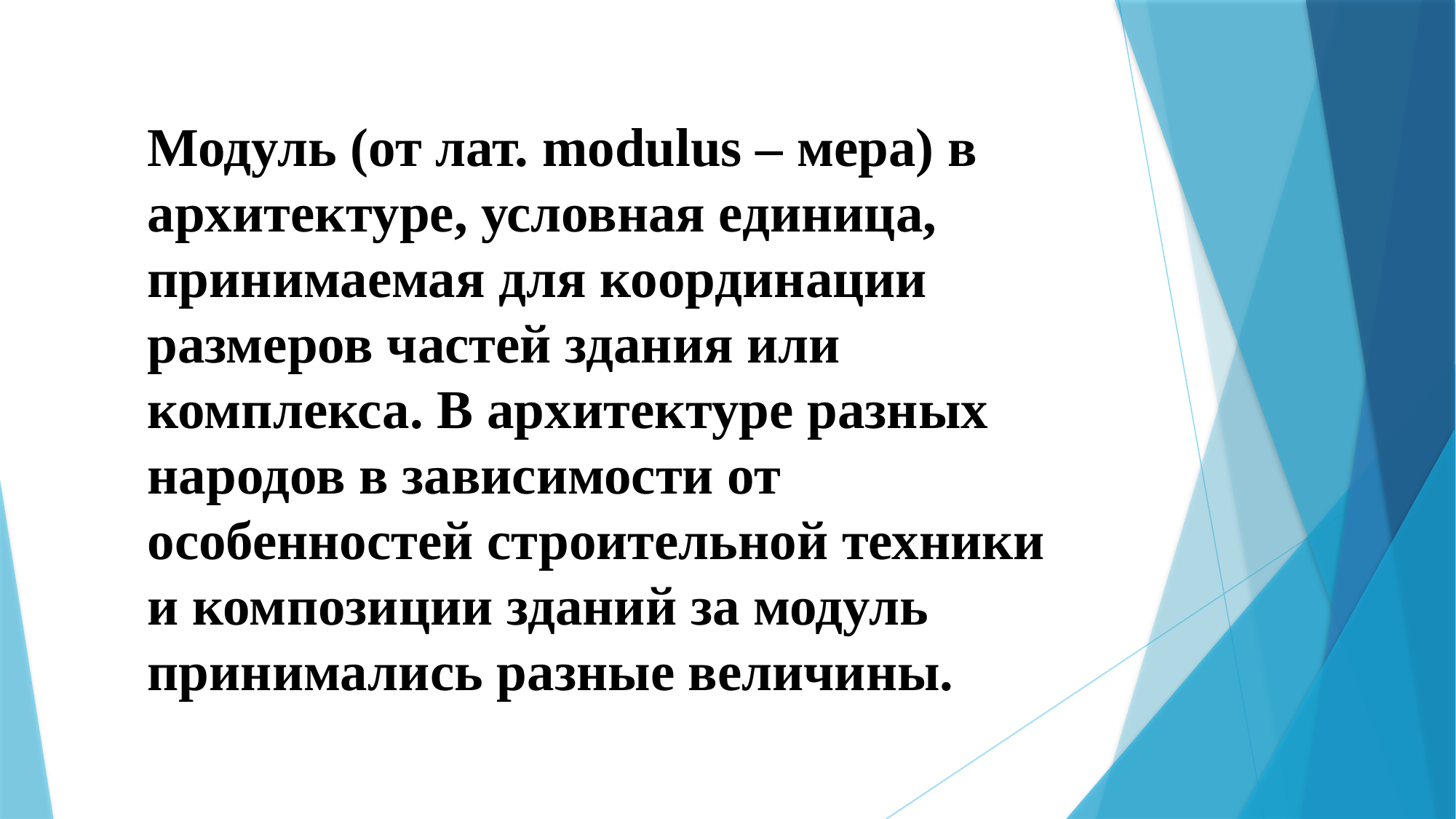

Модуль (от лат. modulus – мера) в архитектуре, условная единица, принимаемая для координации размеров частей здания или комплекса. В архитектуре разных народов в зависимости от особенностей строительной техники и композиции зданий за модуль принимались разные величины.